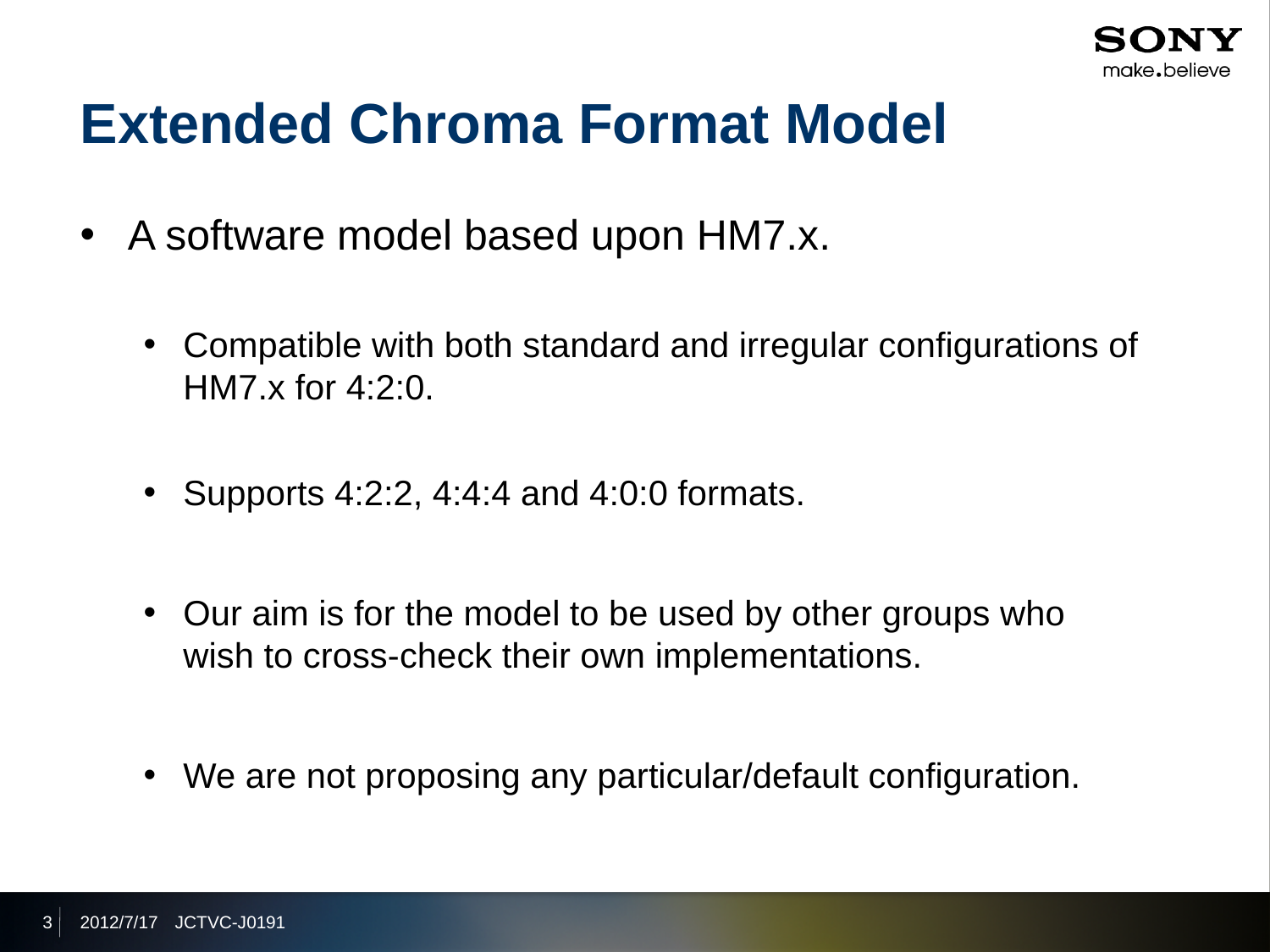

# Extended Chroma Format Model

A software model based upon HM7.x.

Compatible with both standard and irregular configurations of
HM7.x for 4:2:0.

Supports 4:2:2, 4:4:4 and 4:0:0 formats.

Our aim is for the model to be used by other groups who
wish to cross-check their own implementations.

We are not proposing any particular/default configuration.

3
2012/7/17
JCTVC-J0191